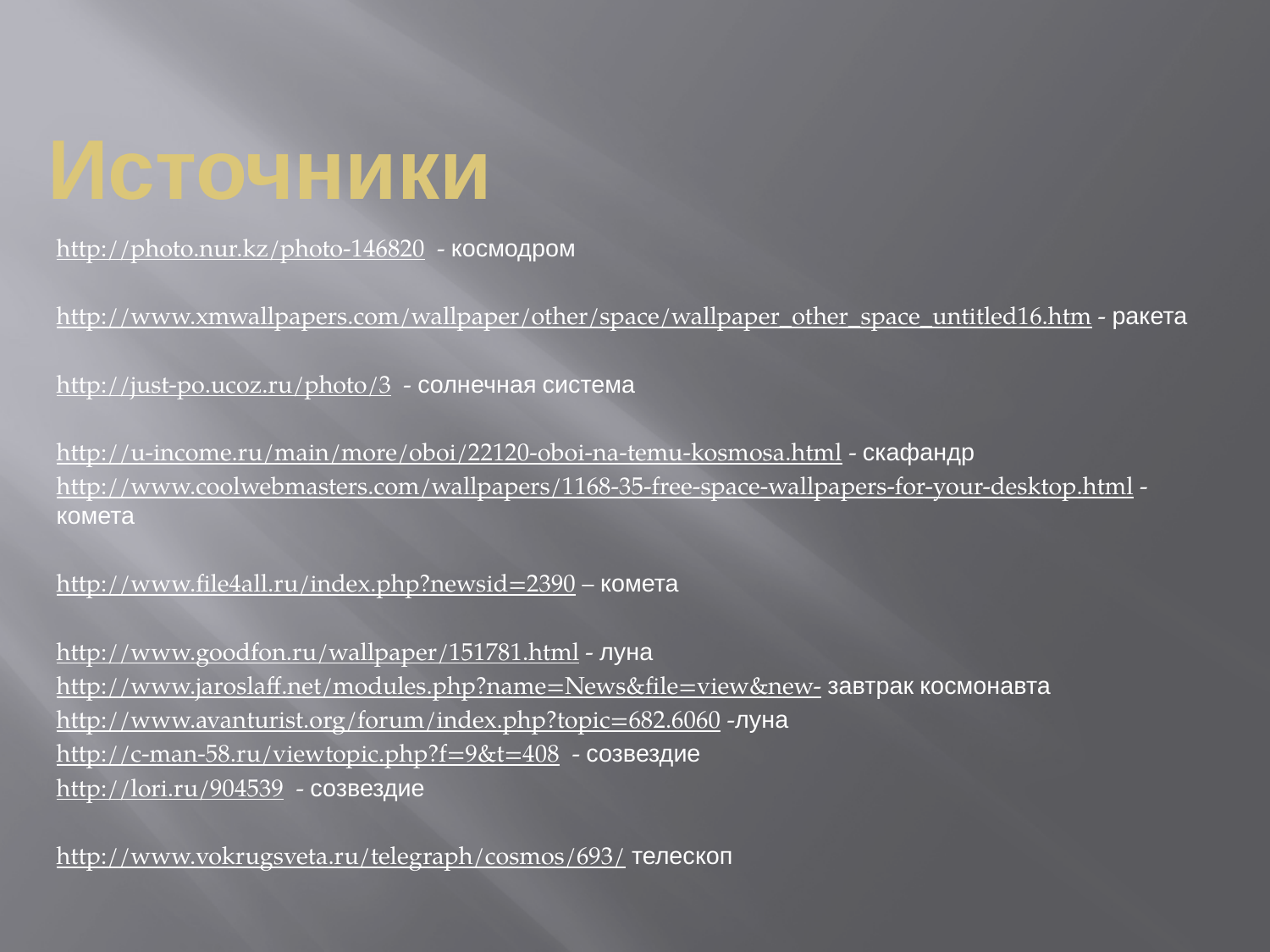

# Источники
http://photo.nur.kz/photo-146820  - космодром

http://www.xmwallpapers.com/wallpaper/other/space/wallpaper_other_space_untitled16.htm - ракета

http://just-po.ucoz.ru/photo/3  - солнечная система

http://u-income.ru/main/more/oboi/22120-oboi-na-temu-kosmosa.html - скафандр
http://www.coolwebmasters.com/wallpapers/1168-35-free-space-wallpapers-for-your-desktop.html - комета

http://www.file4all.ru/index.php?newsid=2390 – комета

http://www.goodfon.ru/wallpaper/151781.html - луна
http://www.jaroslaff.net/modules.php?name=News&file=view&new- завтрак космонавта
http://www.avanturist.org/forum/index.php?topic=682.6060 -луна
http://c-man-58.ru/viewtopic.php?f=9&t=408  - созвездие
http://lori.ru/904539  - созвездие

http://www.vokrugsveta.ru/telegraph/cosmos/693/ телескоп